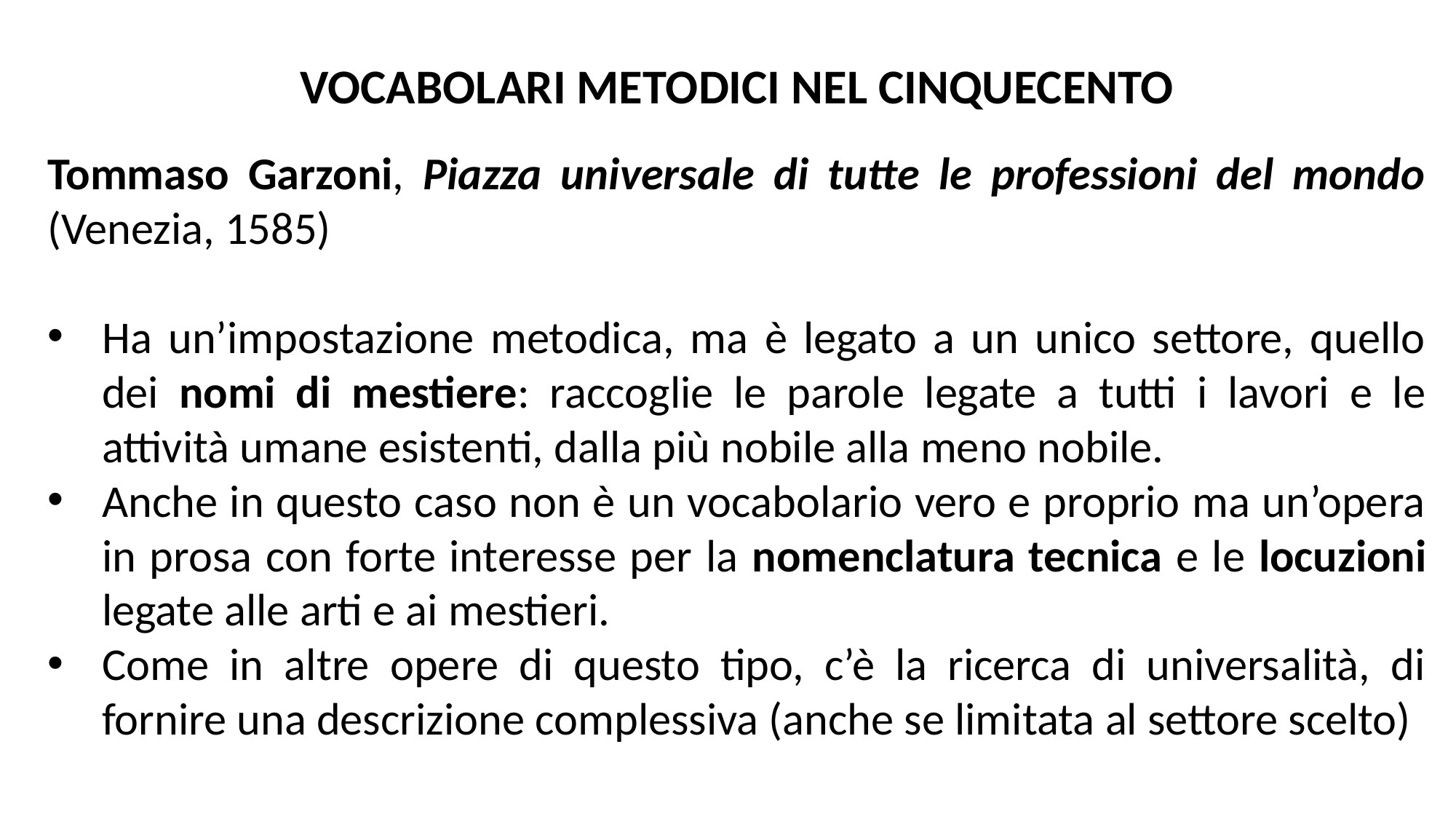

VOCABOLARI METODICI NEL CINQUECENTO
Tommaso Garzoni, Piazza universale di tutte le professioni del mondo (Venezia, 1585)

Ha un’impostazione metodica, ma è legato a un unico settore, quello dei nomi di mestiere: raccoglie le parole legate a tutti i lavori e le attività umane esistenti, dalla più nobile alla meno nobile.
Anche in questo caso non è un vocabolario vero e proprio ma un’opera in prosa con forte interesse per la nomenclatura tecnica e le locuzioni legate alle arti e ai mestieri.
Come in altre opere di questo tipo, c’è la ricerca di universalità, di fornire una descrizione complessiva (anche se limitata al settore scelto)